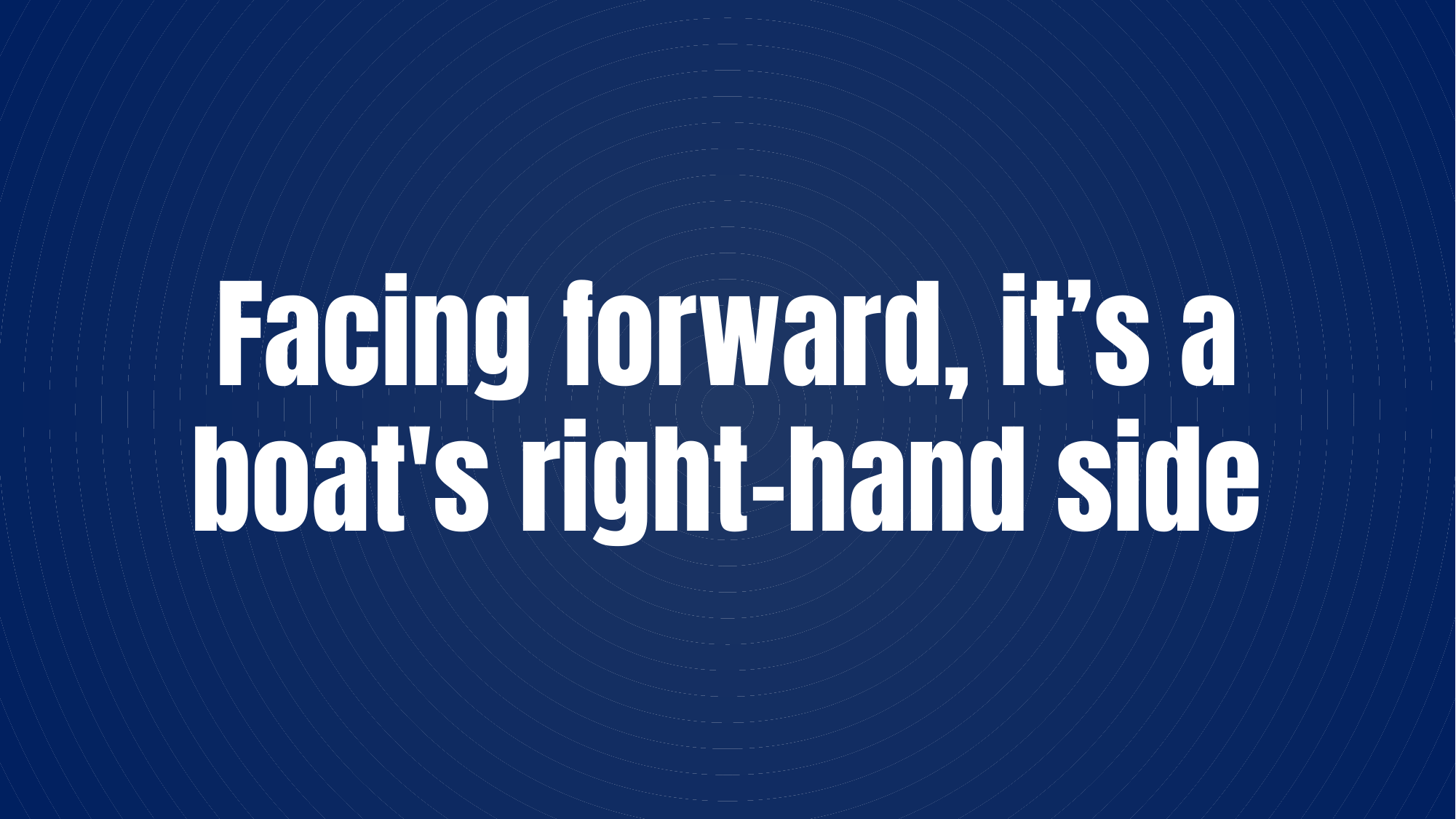

Facing forward, it’s a
boat's right-hand side